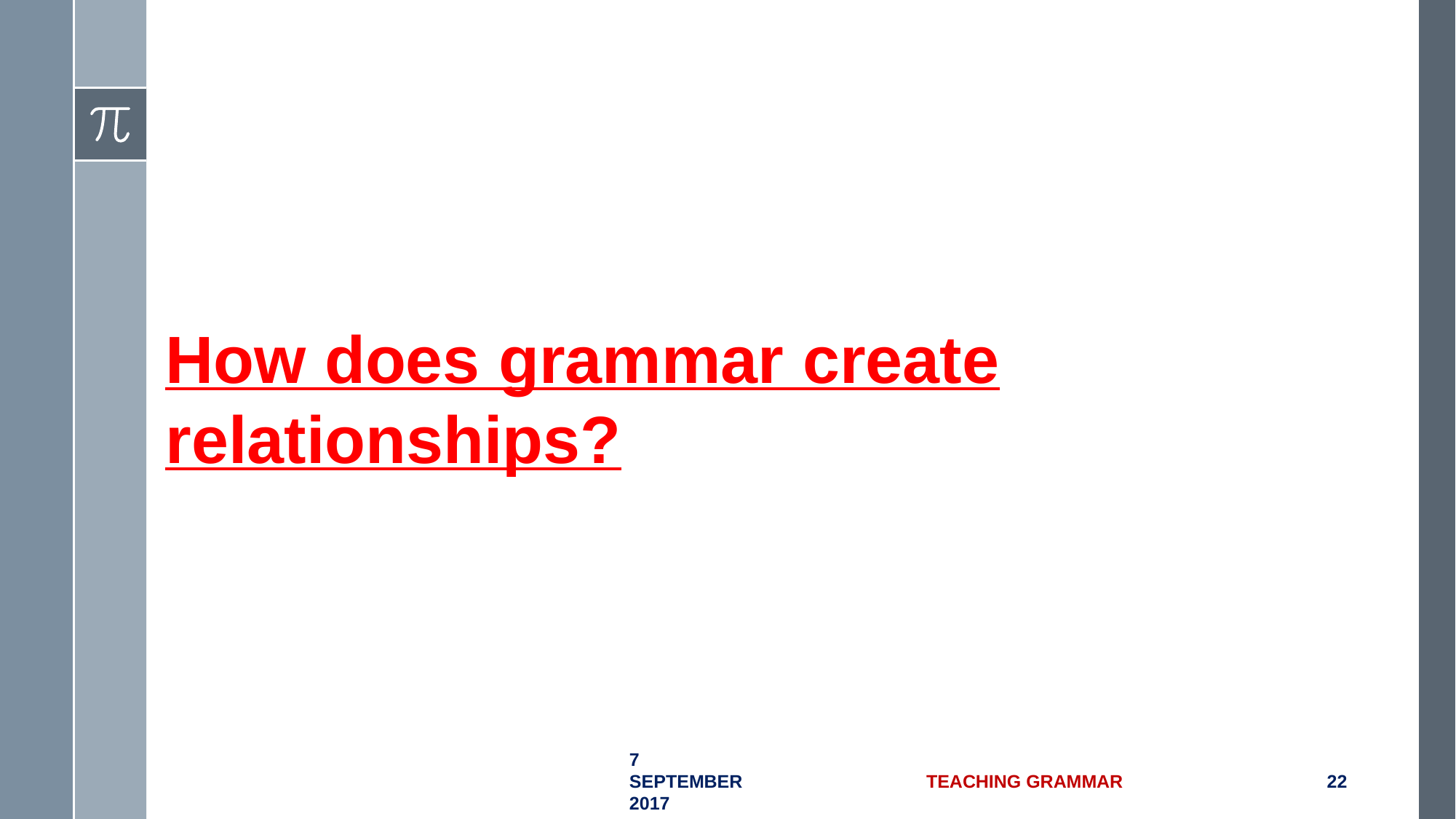

How does grammar create relationships?

7 September 2017
Teaching Grammar
22